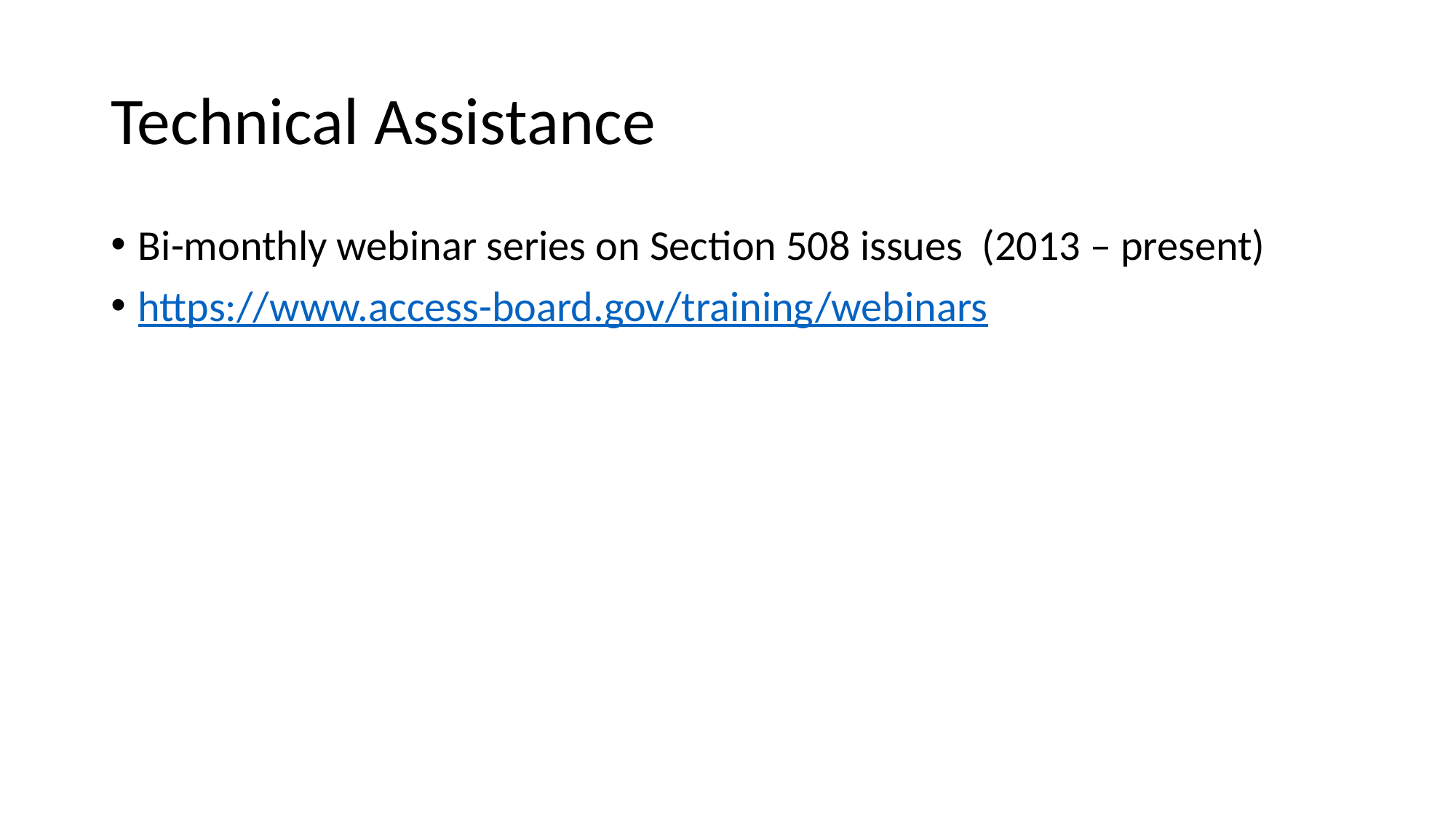

# Technical Assistance
Bi-monthly webinar series on Section 508 issues  (2013 – present)
https://www.access-board.gov/training/webinars